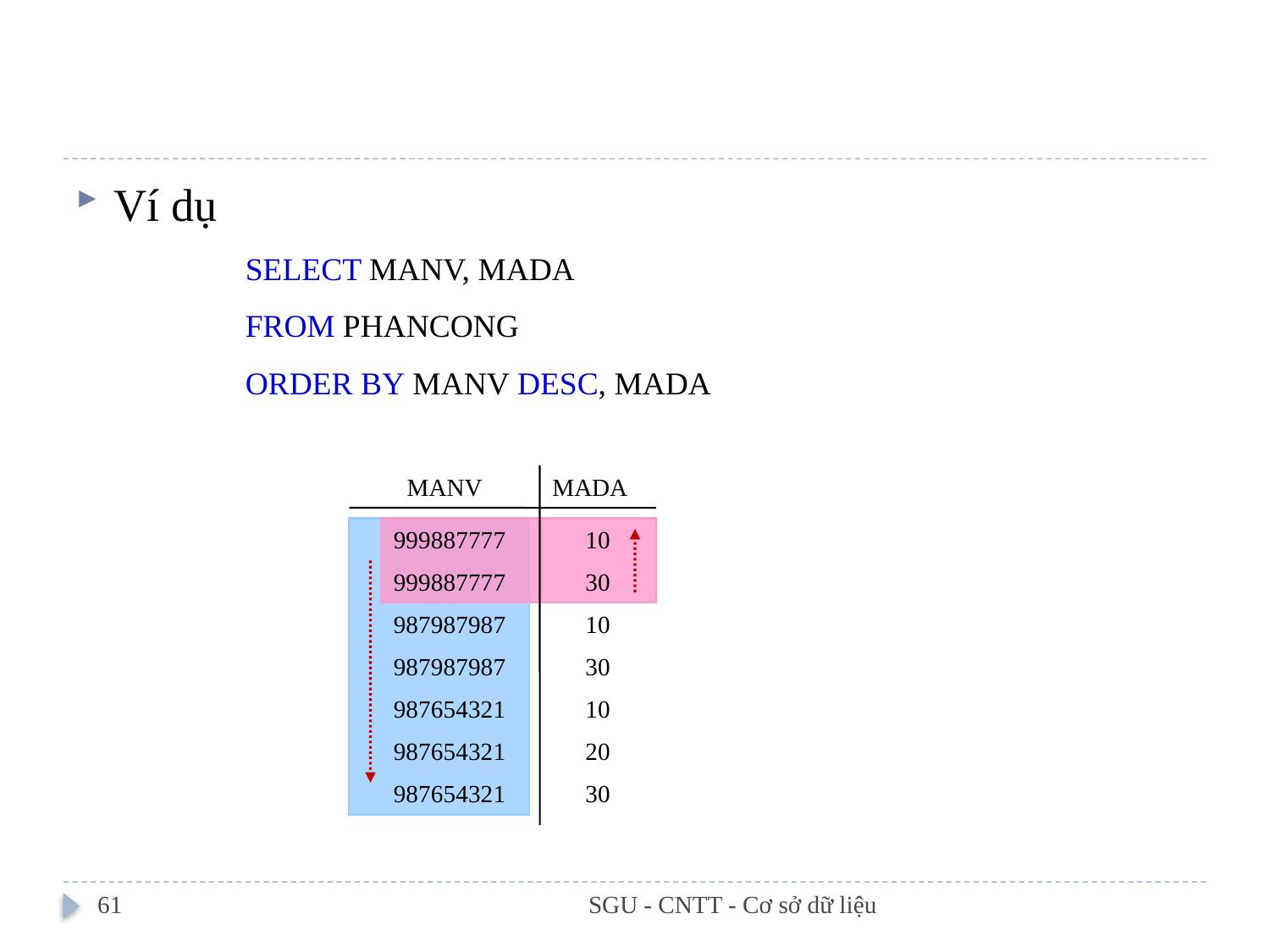

#
Ví dụ

SELECT MANV, MADA
FROM PHANCONG
ORDER BY MANV DESC, MADA
MANV
MADA

999887777
10

999887777
30
987987987
10
987987987
30
987654321
10
987654321
20
987654321
30
61
SGU - CNTT - Cơ sở dữ liệu